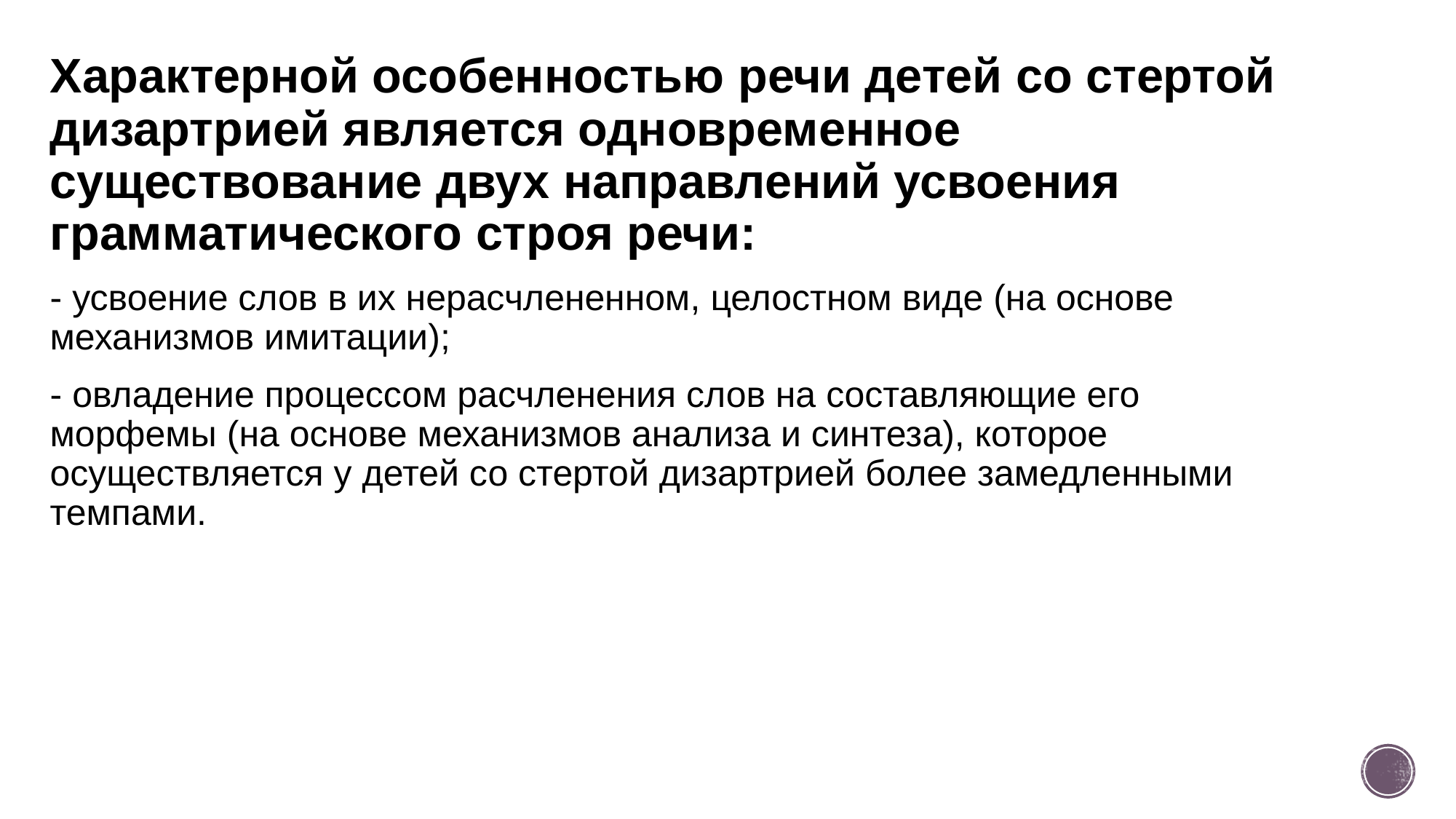

Характерной особенностью речи детей со стертой дизартрией является одновременное существование двух направлений усвоения грамматического строя речи:
- усвоение слов в их нерасчлененном, целостном виде (на основе механизмов имитации);
- овладение процессом расчленения слов на составляющие его морфемы (на основе механизмов анализа и синтеза), которое осуществляется у детей со стертой дизартрией более замедленными темпами.